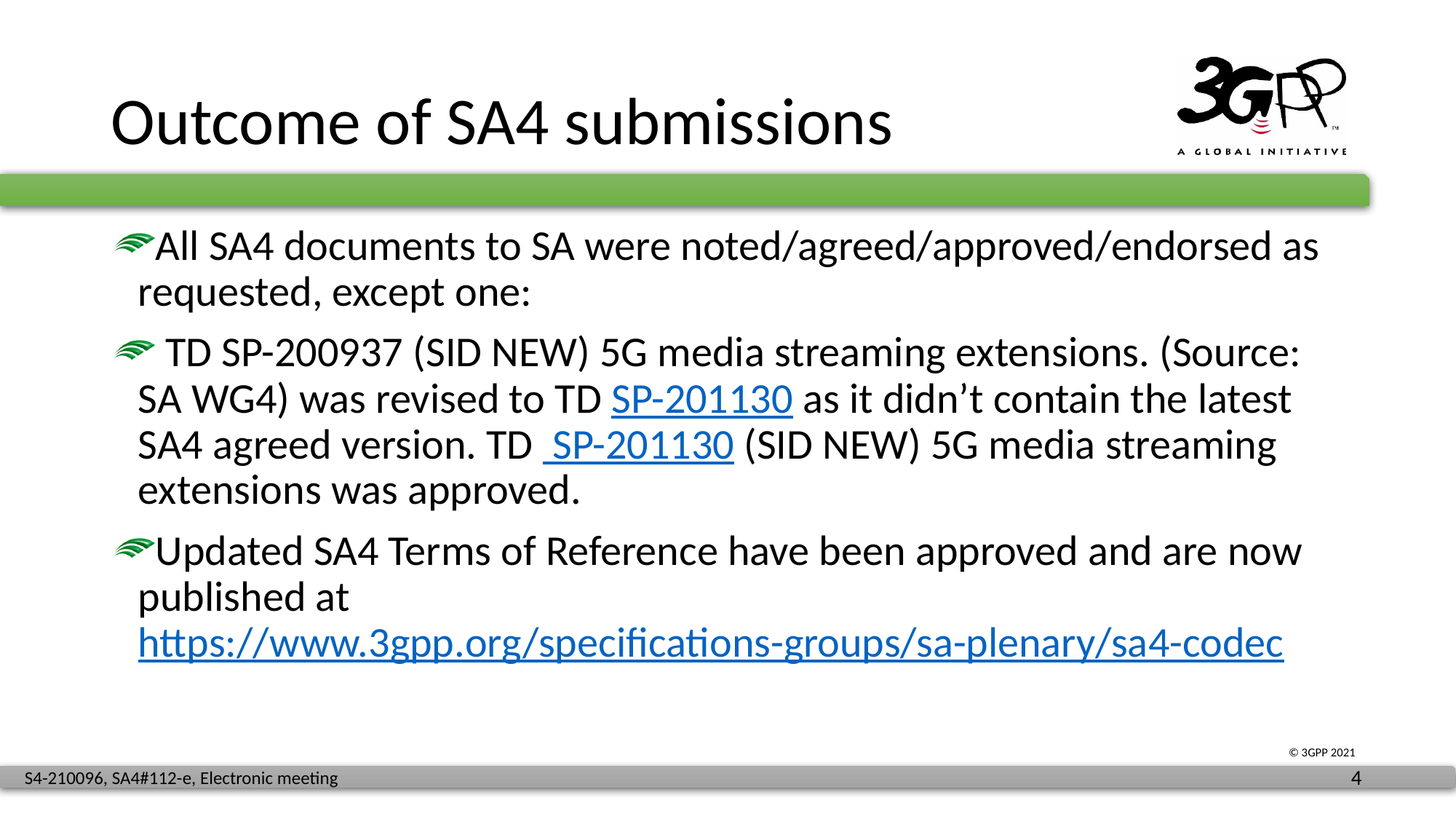

# Outcome of SA4 submissions
All SA4 documents to SA were noted/agreed/approved/endorsed as requested, except one:
 TD SP-200937 (SID NEW) 5G media streaming extensions. (Source: SA WG4) was revised to TD SP-201130 as it didn’t contain the latest SA4 agreed version. TD  SP-201130 (SID NEW) 5G media streaming extensions was approved.
Updated SA4 Terms of Reference have been approved and are now published at https://www.3gpp.org/specifications-groups/sa-plenary/sa4-codec